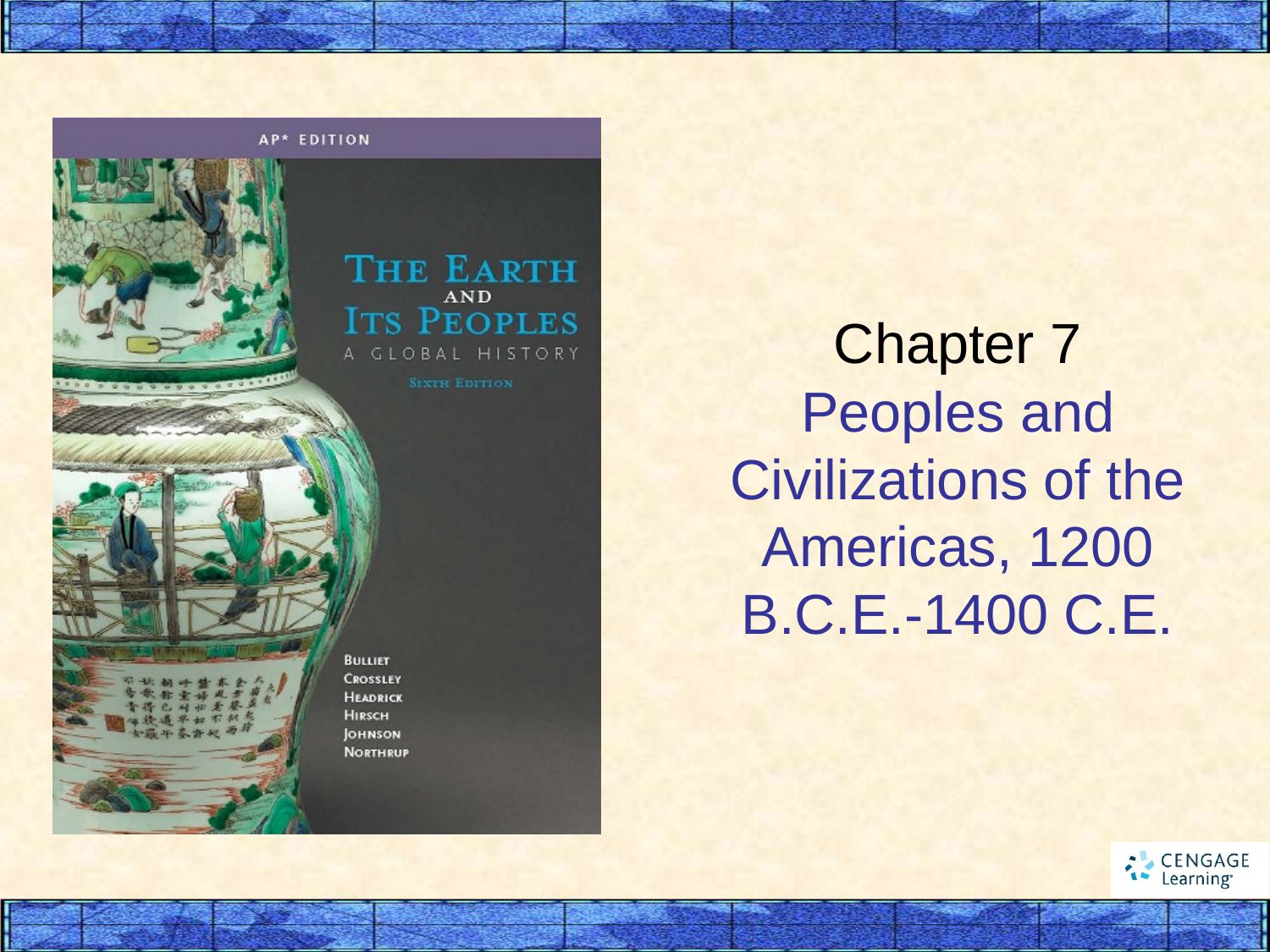

# Chapter 7 Peoples and Civilizations of the Americas, 1200 B.C.E.-1400 C.E.